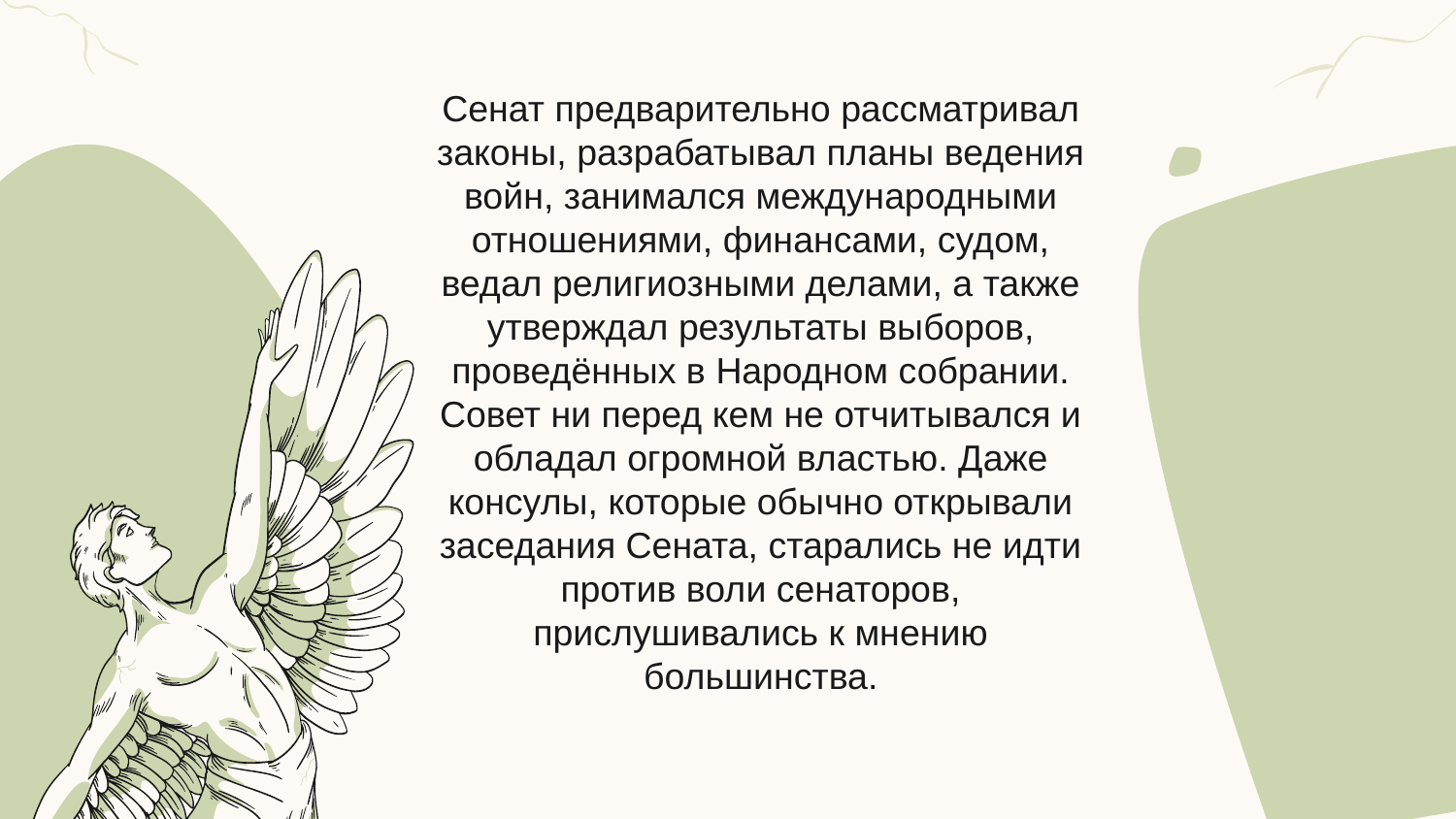

# Сенат предварительно рассматривал законы, разрабатывал планы ведения войн, занимался международными отношениями, финансами, судом, ведал религиозными делами, а также утверждал результаты выборов, проведённых в Народном собрании. Совет ни перед кем не отчитывался и обладал огромной властью. Даже консулы, которые обычно открывали заседания Сената, старались не идти против воли сенаторов, прислушивались к мнению большинства.